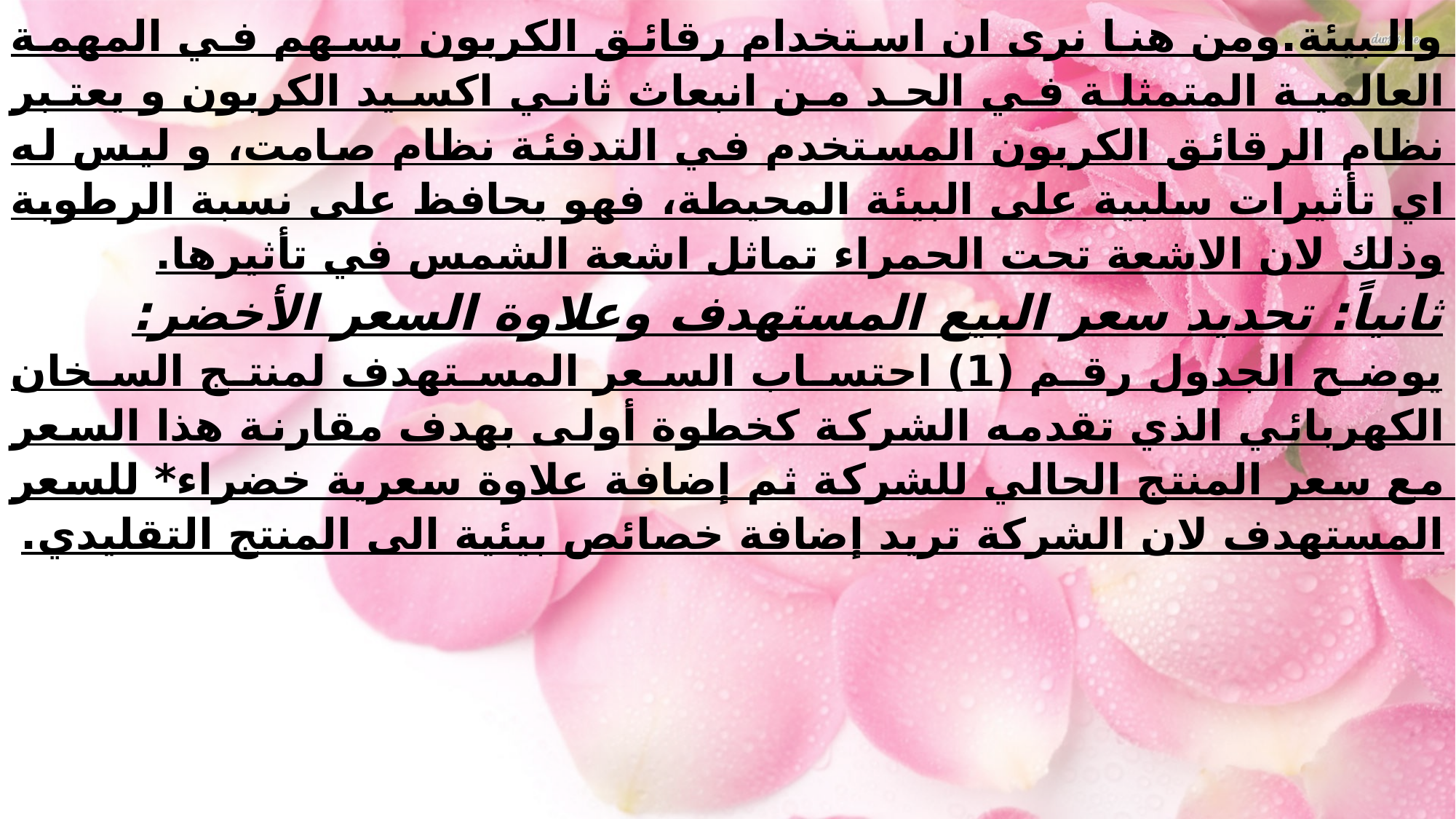

والبيئة.ومن هنا نرى ان استخدام رقائق الكربون يسهم في المهمة العالمية المتمثلة في الحد من انبعاث ثاني اكسيد الكربون و يعتبر نظام الرقائق الكربون المستخدم في التدفئة نظام صامت، و ليس له اي تأثيرات سلبية على البيئة المحيطة، فهو يحافظ على نسبة الرطوبة وذلك لان الاشعة تحت الحمراء تماثل اشعة الشمس في تأثيرها.
ثانياً: تحديد سعر البيع المستهدف وعلاوة السعر الأخضر:
يوضح الجدول رقم (1) احتساب السعر المستهدف لمنتج السخان الكهربائي الذي تقدمه الشركة كخطوة أولى بهدف مقارنة هذا السعر مع سعر المنتج الحالي للشركة ثم إضافة علاوة سعرية خضراء* للسعر المستهدف لان الشركة تريد إضافة خصائص بيئية الى المنتج التقليدي.